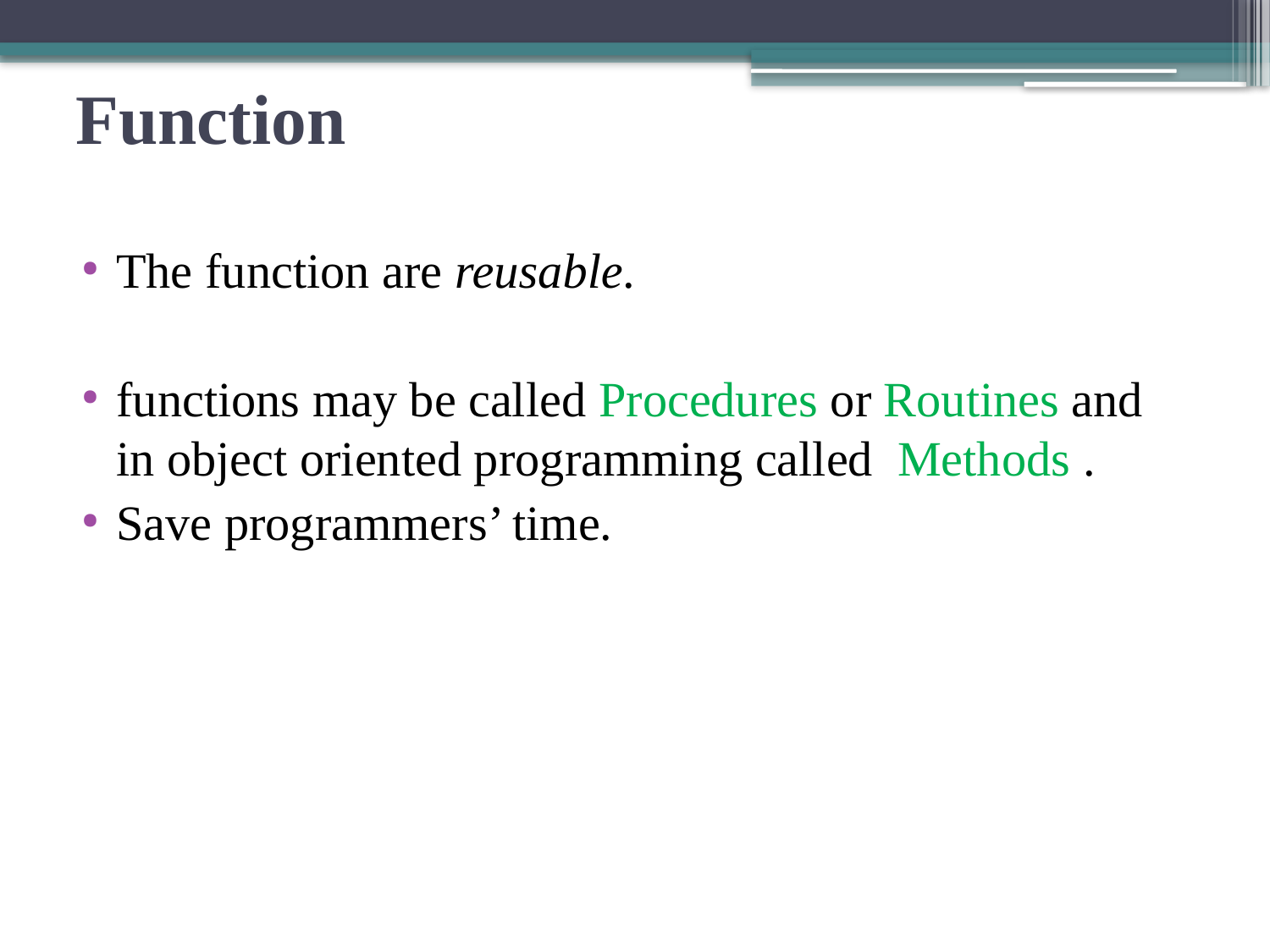

# Function
The function are reusable.

functions may be called Procedures or Routines and in object oriented programming called  Methods .
Save programmers’ time.